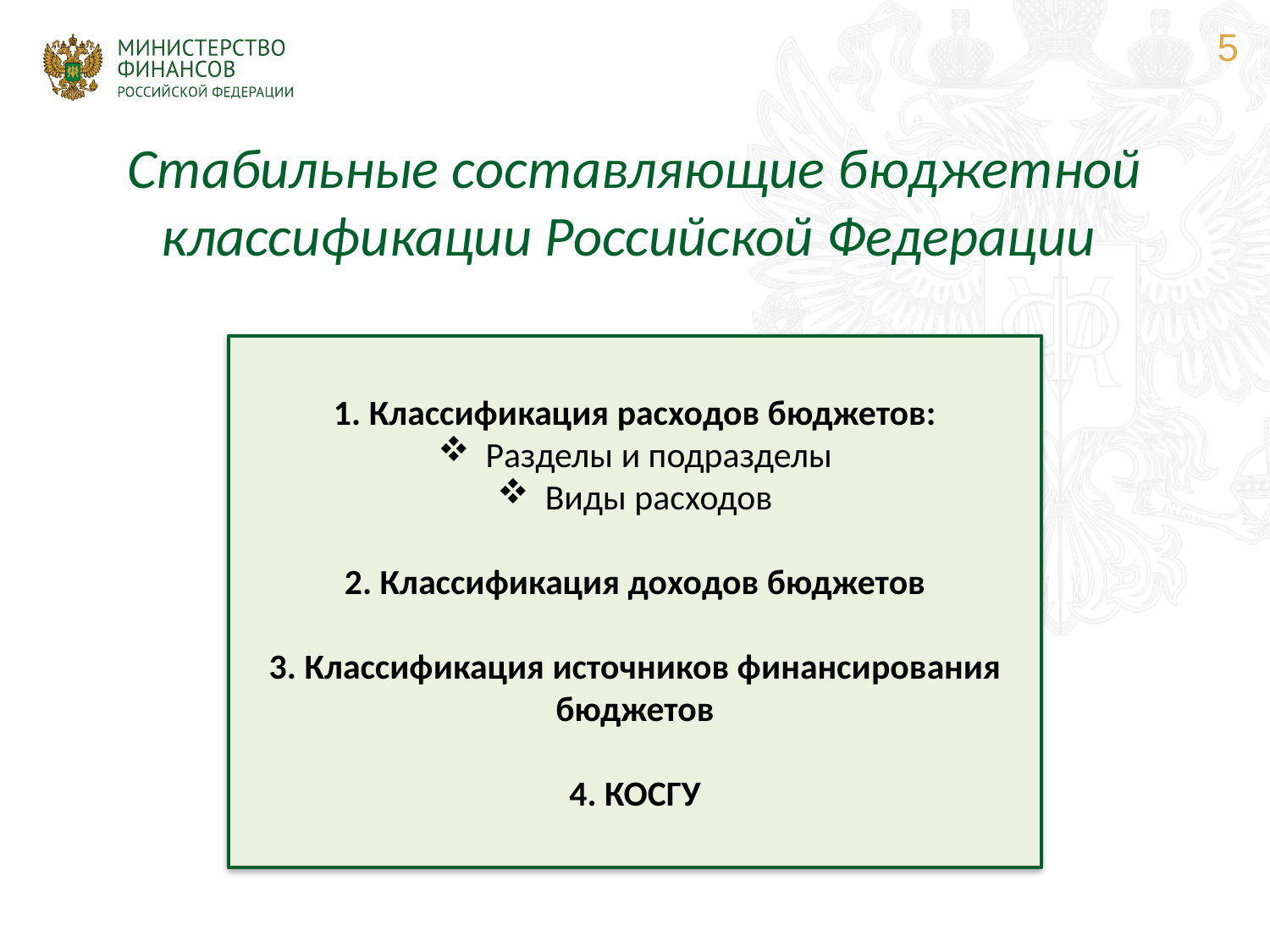

5
# Стабильные составляющие бюджетной классификации Российской Федерации
1. Классификация расходов бюджетов:
Разделы и подразделы
Виды расходов

2. Классификация доходов бюджетов

3. Классификация источников финансирования бюджетов

4. КОСГУ